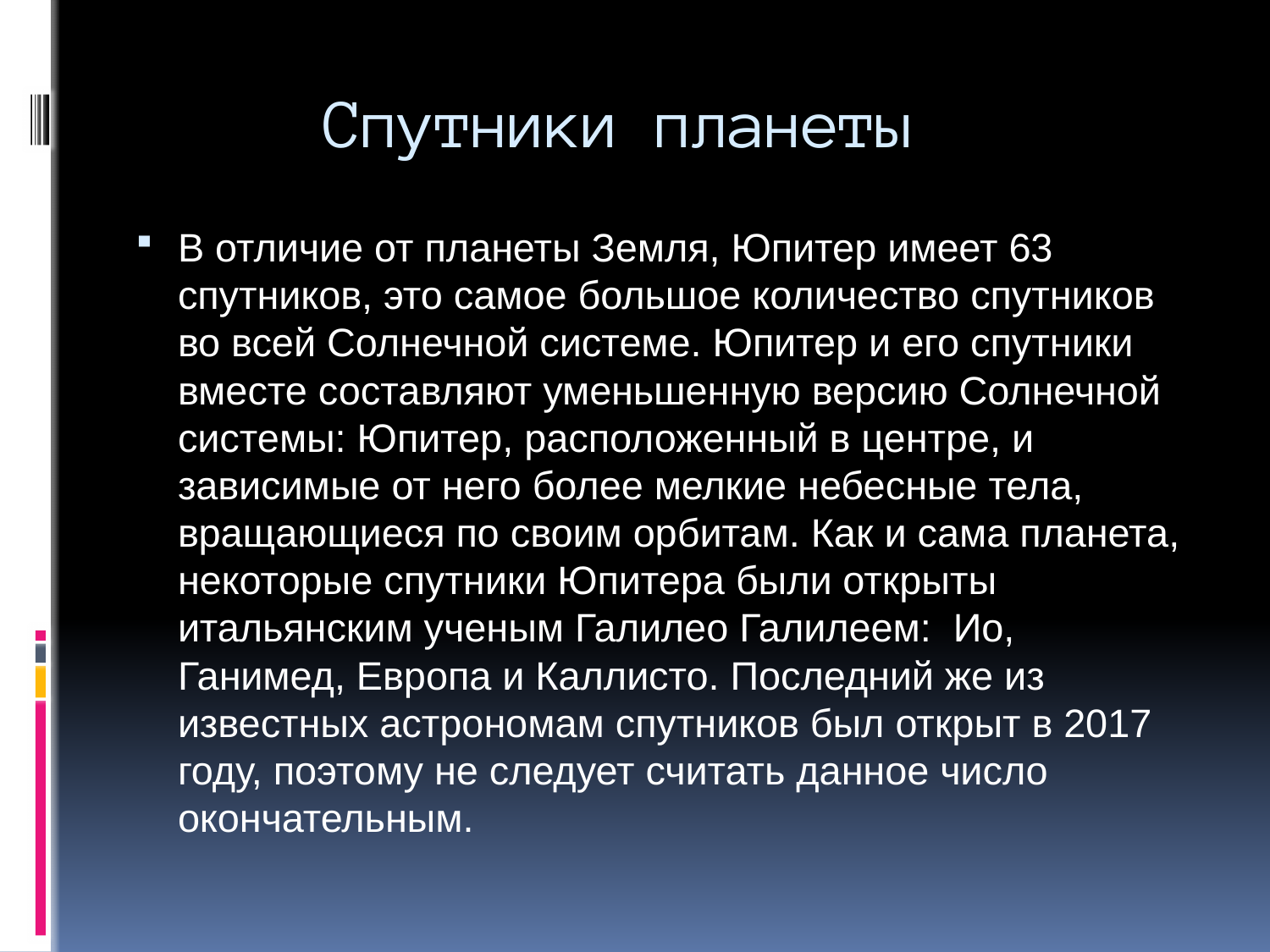

# Спутники планеты
В отличие от планеты Земля, Юпитер имеет 63 спутников, это самое большое количество спутников во всей Солнечной системе. Юпитер и его спутники вместе составляют уменьшенную версию Солнечной системы: Юпитер, расположенный в центре, и зависимые от него более мелкие небесные тела, вращающиеся по своим орбитам. Как и сама планета, некоторые спутники Юпитера были открыты итальянским ученым Галилео Галилеем:  Ио, Ганимед, Европа и Каллисто. Последний же из известных астрономам спутников был открыт в 2017 году, поэтому не следует считать данное число окончательным.